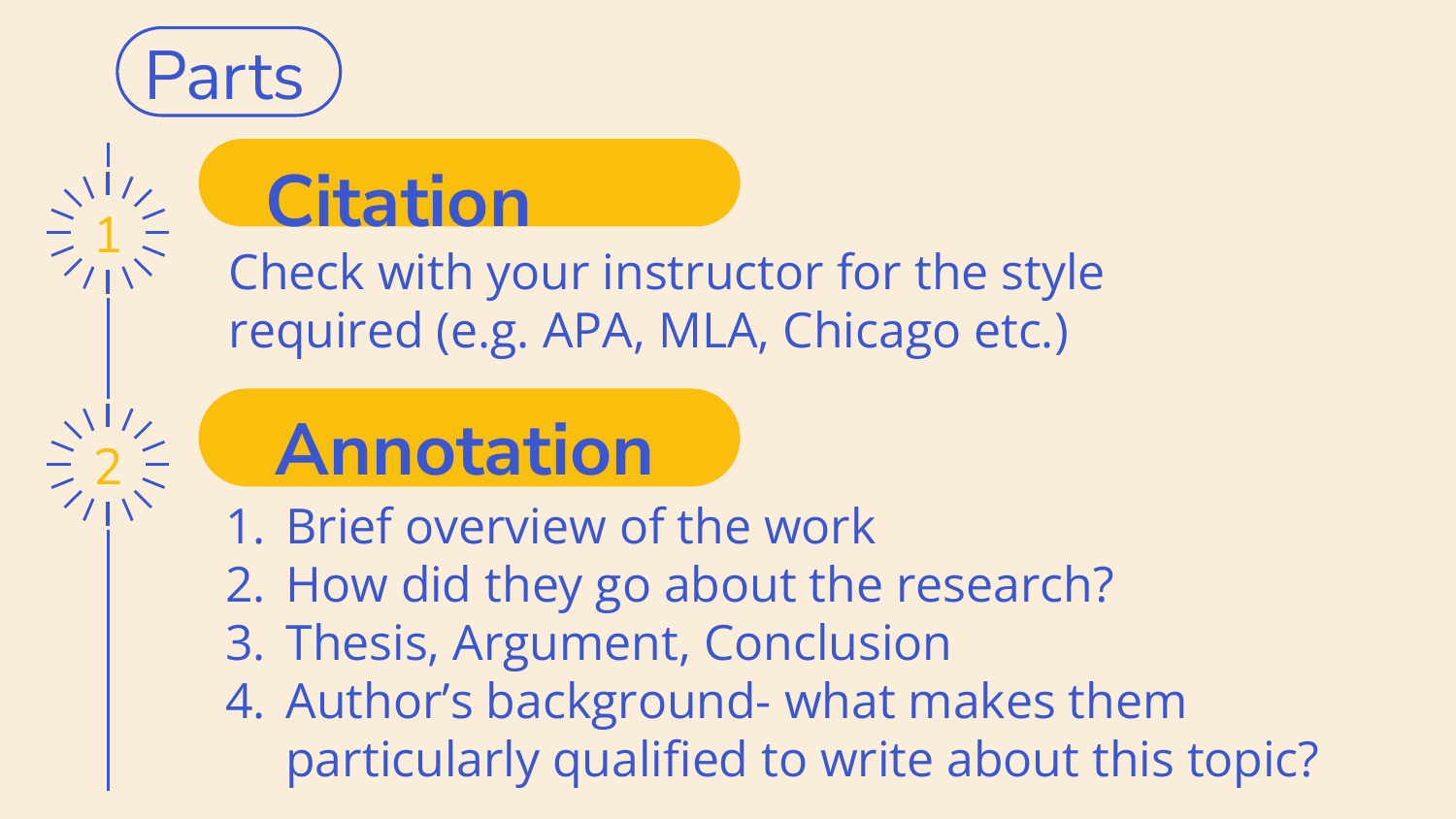

# Parts
Citation

1

Check with your instructor for the style required (e.g. APA, MLA, Chicago etc.)
Annotation

2

Brief overview of the work
How did they go about the research?
Thesis, Argument, Conclusion
Author’s background- what makes them particularly qualified to write about this topic?